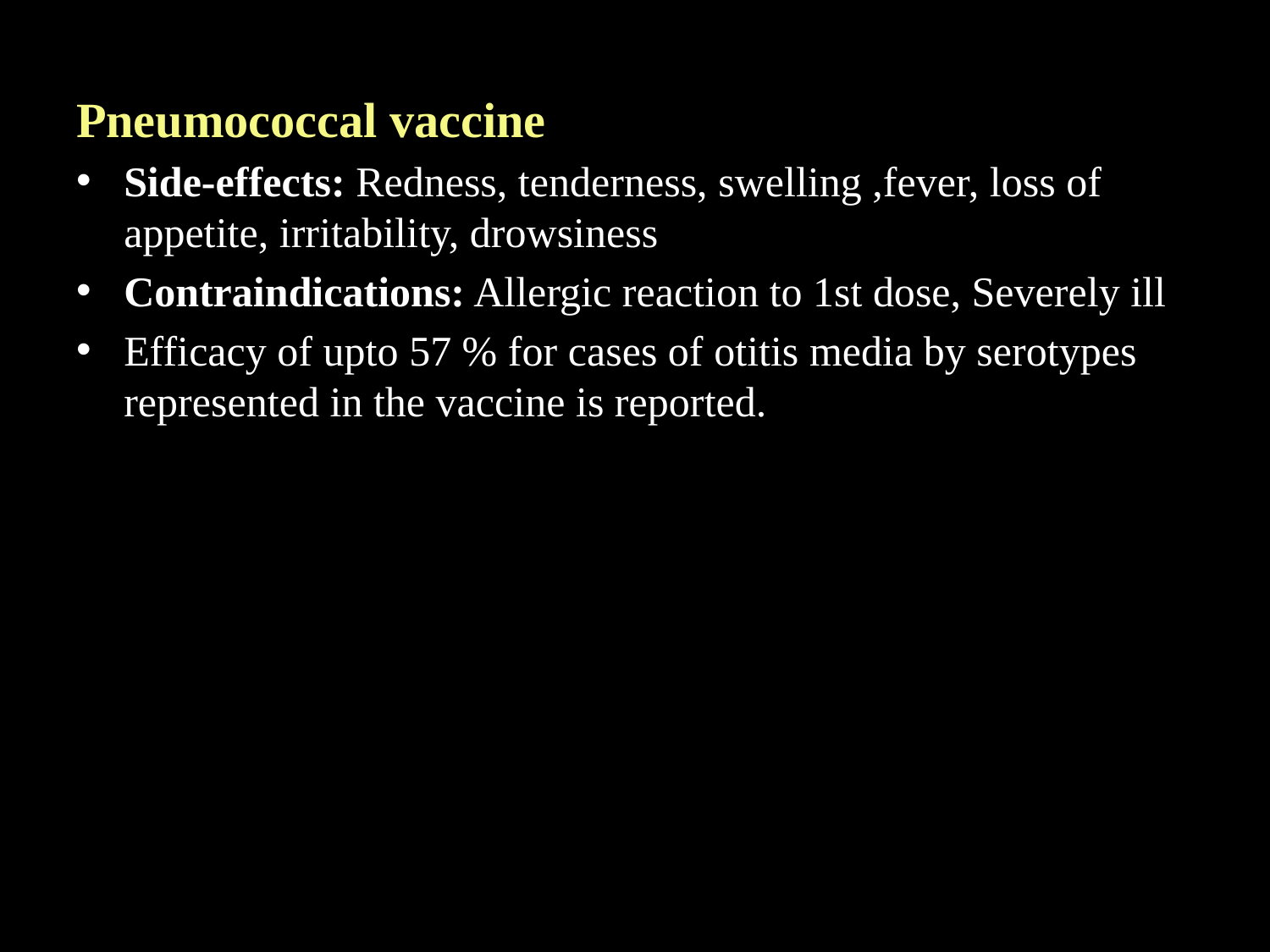

# Pneumococcal vaccine
Side-effects: Redness, tenderness, swelling ,fever, loss of  appetite, irritability, drowsiness
Contraindications: Allergic reaction to 1st dose, Severely ill
Efficacy of upto 57 % for cases of otitis media by serotypes represented in the vaccine is reported.